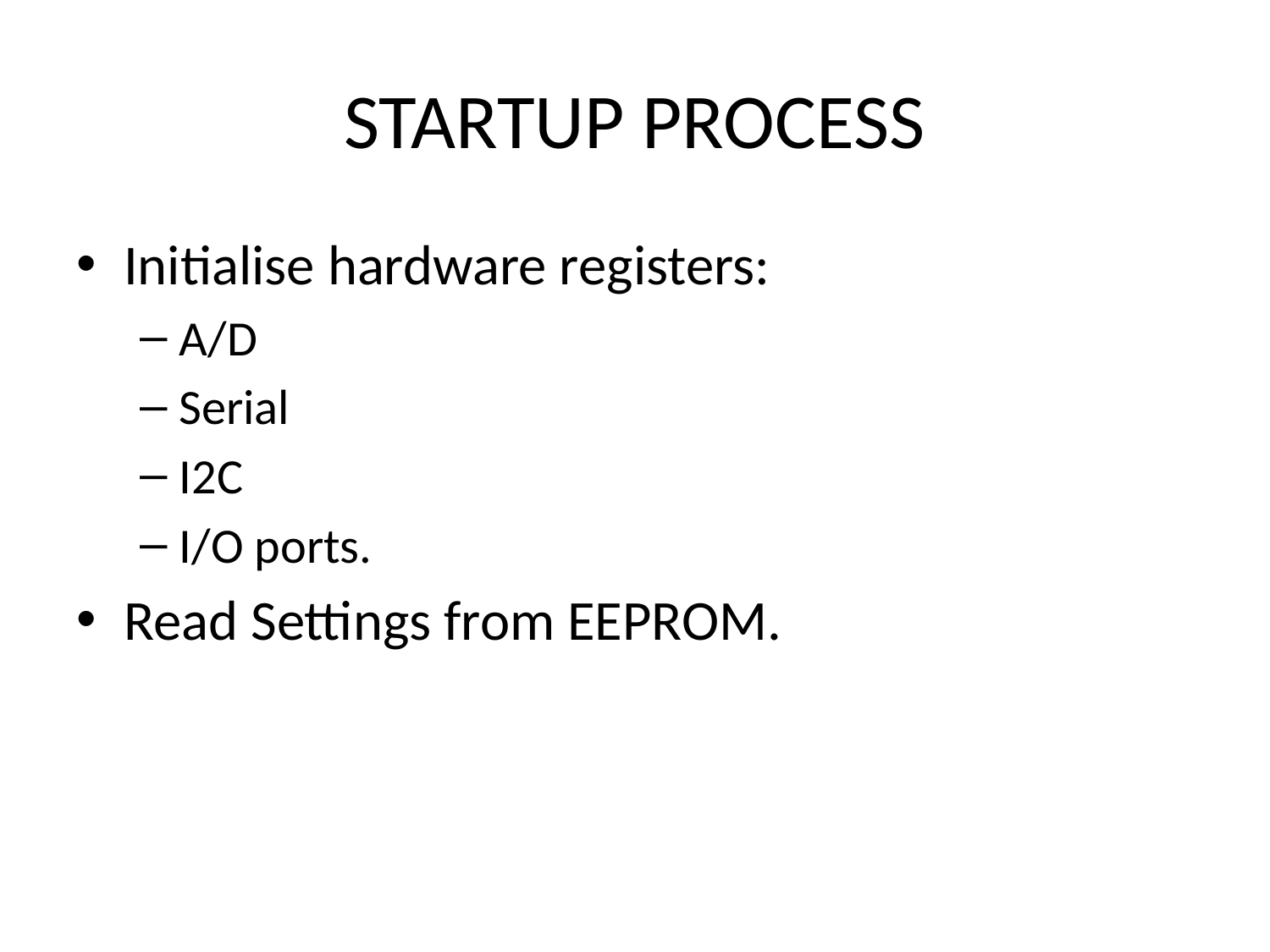

# STARTUP PROCESS
Initialise hardware registers:
A/D
Serial
I2C
I/O ports.
Read Settings from EEPROM.